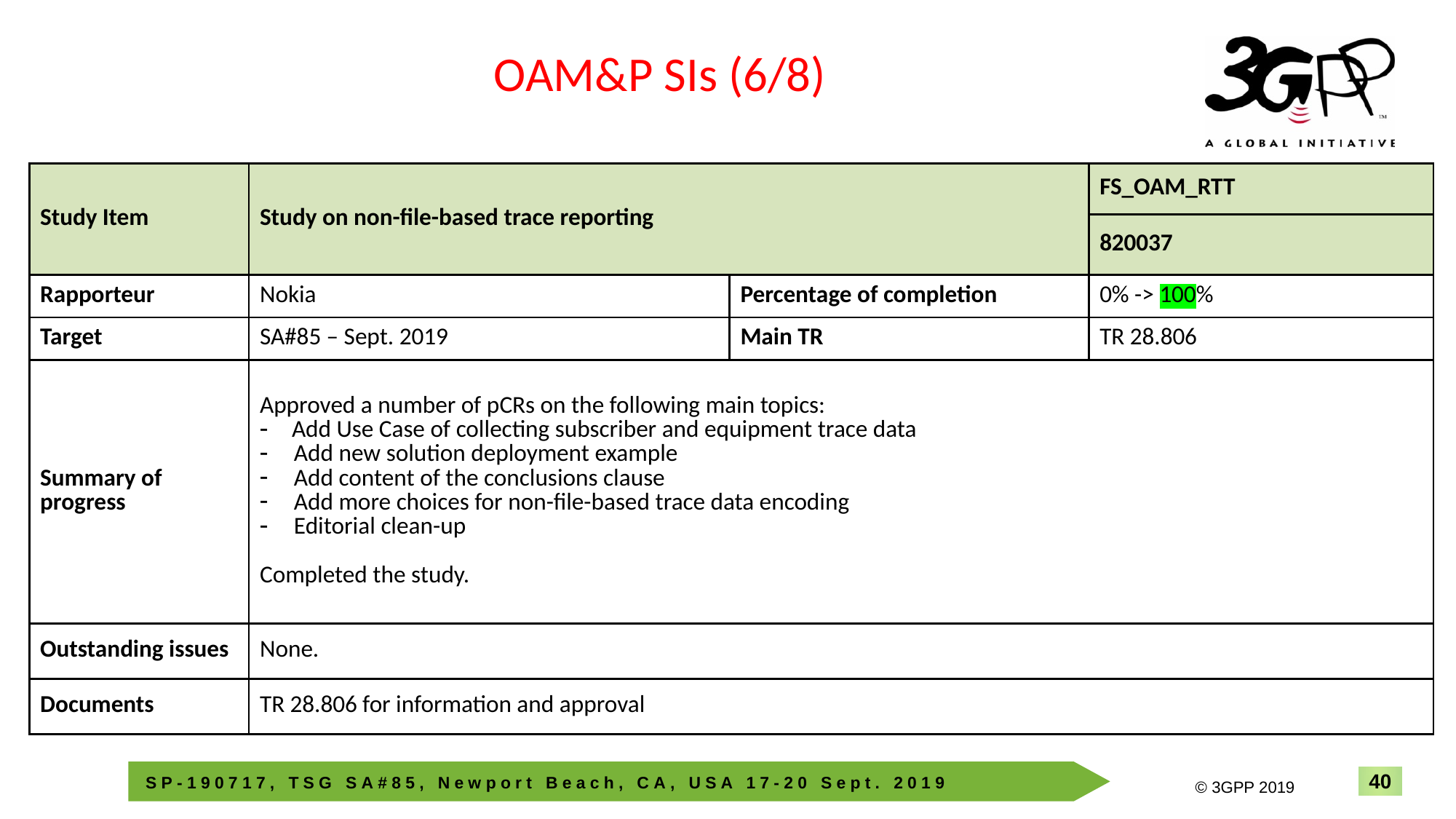

OAM&P SIs (6/8)
| Study Item | Study on non-file-based trace reporting |  | FS\_OAM\_RTT |
| --- | --- | --- | --- |
|  |  |  | 820037 |
| Rapporteur | Nokia | Percentage of completion | 0% -> 100% |
| Target | SA#85 – Sept. 2019 | Main TR | TR 28.806 |
| Summary of progress | Approved a number of pCRs on the following main topics: Add Use Case of collecting subscriber and equipment trace data Add new solution deployment example Add content of the conclusions clause Add more choices for non-file-based trace data encoding Editorial clean-up Completed the study. |  |  |
| Outstanding issues | None. |  |  |
| Documents | TR 28.806 for information and approval |  |  |